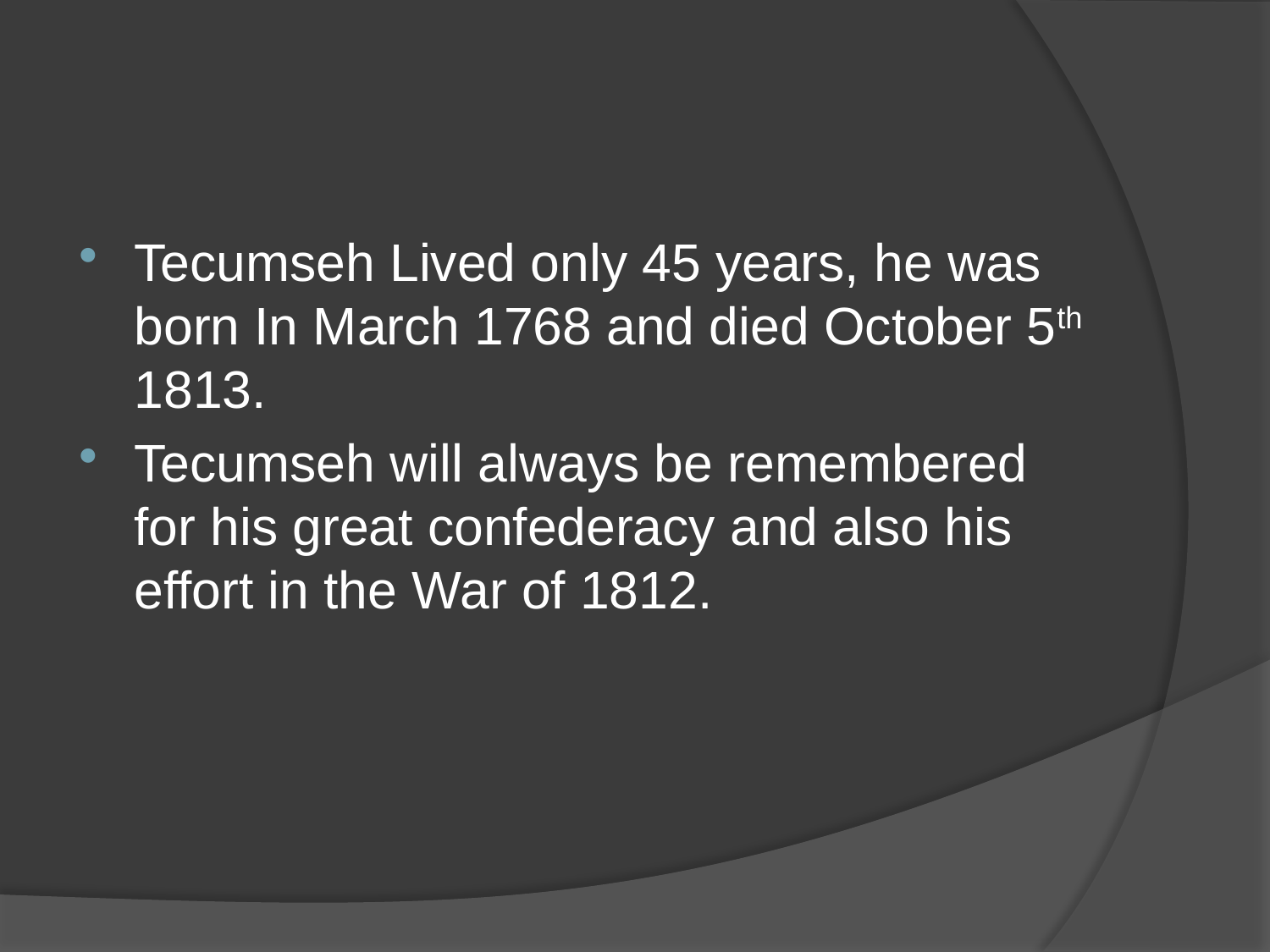

#
Tecumseh Lived only 45 years, he was born In March 1768 and died October 5th 1813.
Tecumseh will always be remembered for his great confederacy and also his effort in the War of 1812.